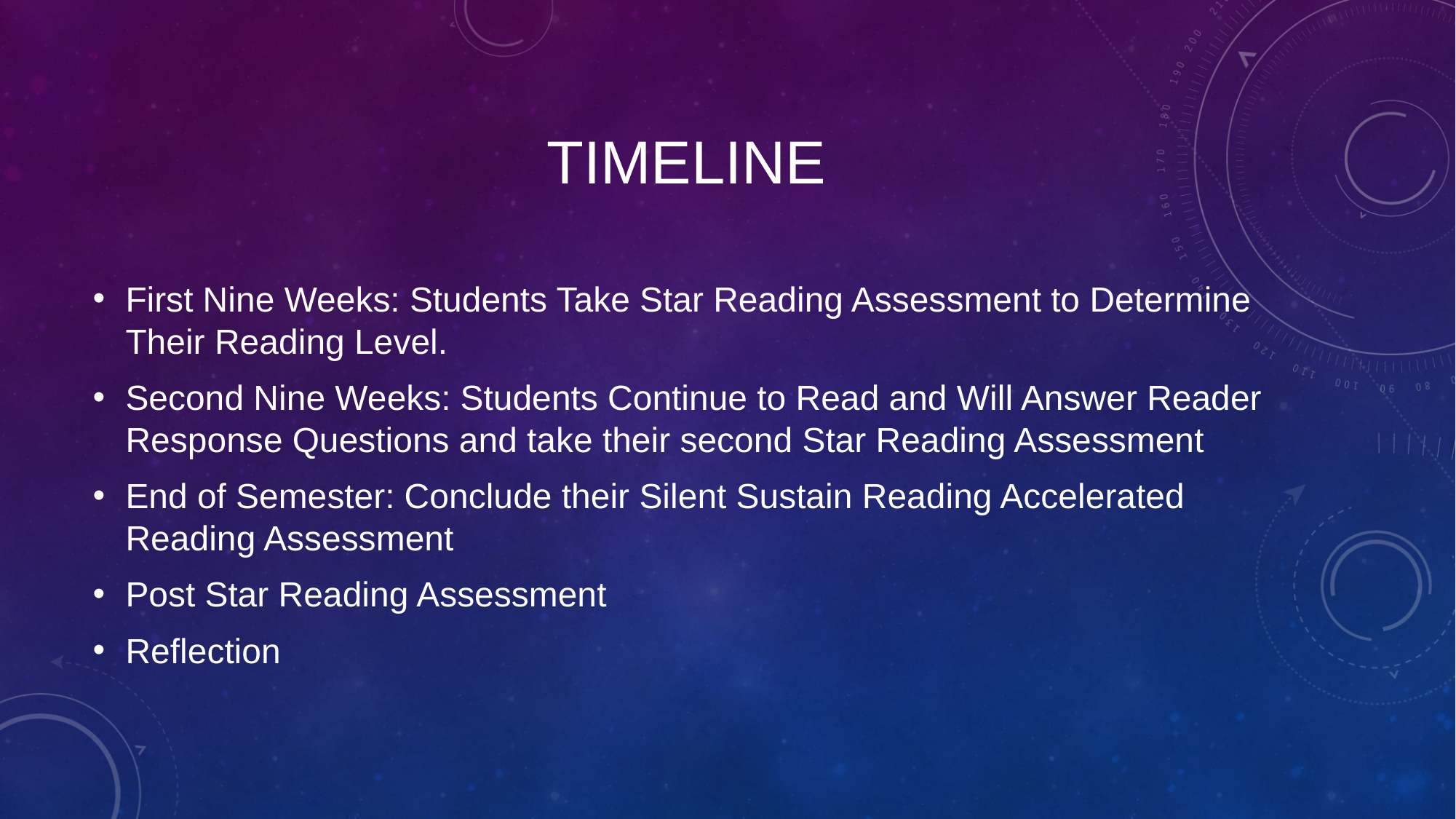

# timeline
First Nine Weeks: Students Take Star Reading Assessment to Determine Their Reading Level.
Second Nine Weeks: Students Continue to Read and Will Answer Reader Response Questions and take their second Star Reading Assessment
End of Semester: Conclude their Silent Sustain Reading Accelerated Reading Assessment
Post Star Reading Assessment
Reflection